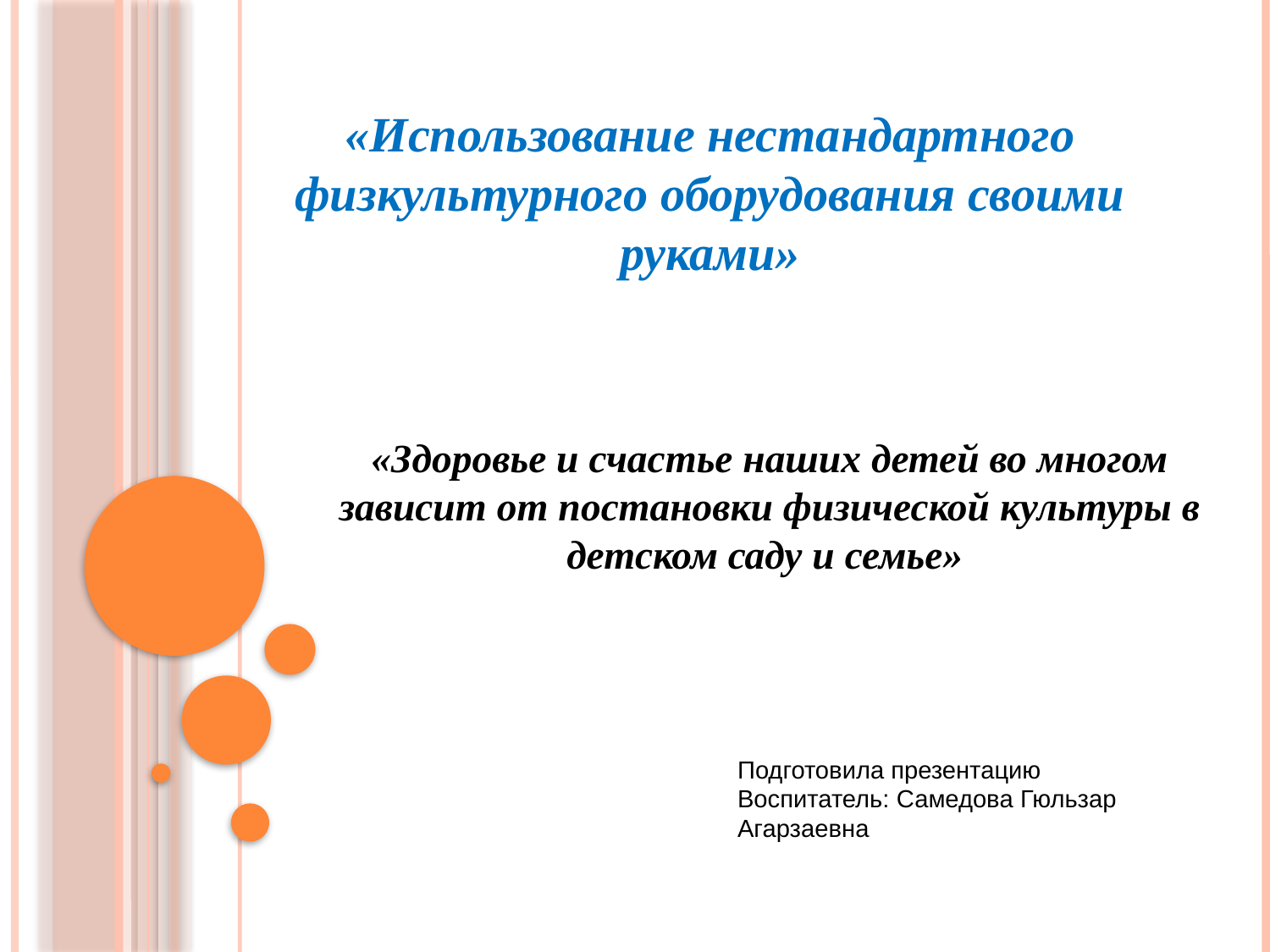

«Использование нестандартного физкультурного оборудования своими руками»
#

Подготовила презентацию
Воспитатель: Самедова Гюльзар Агарзаевна
«Здоровье и счастье наших детей во многом зависит от постановки физической культуры в детском саду и семье»